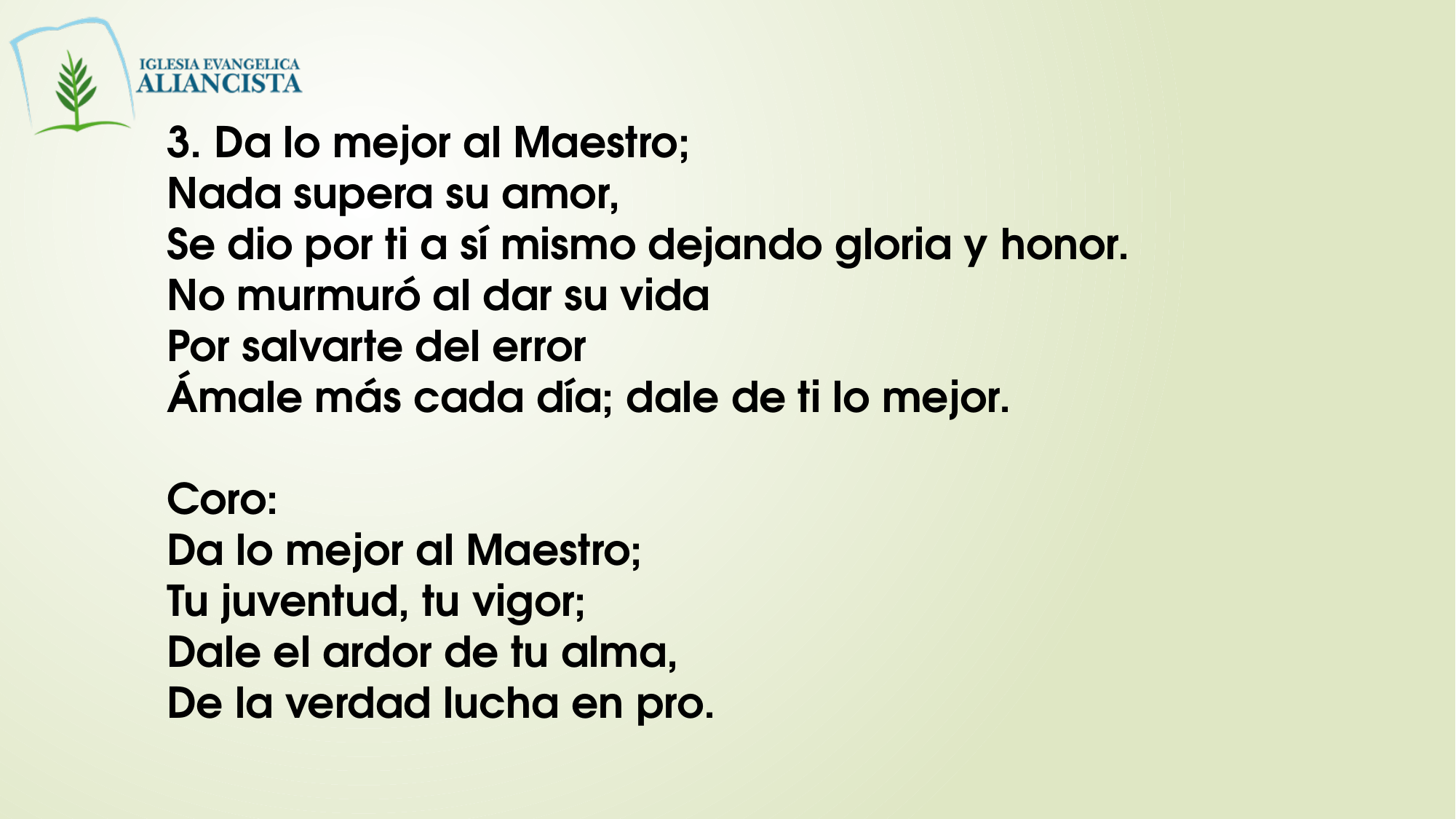

3. Da lo mejor al Maestro;
Nada supera su amor,
Se dio por ti a sí mismo dejando gloria y honor.
No murmuró al dar su vida
Por salvarte del error
Ámale más cada día; dale de ti lo mejor.

Coro:
Da lo mejor al Maestro;
Tu juventud, tu vigor;
Dale el ardor de tu alma,
De la verdad lucha en pro.